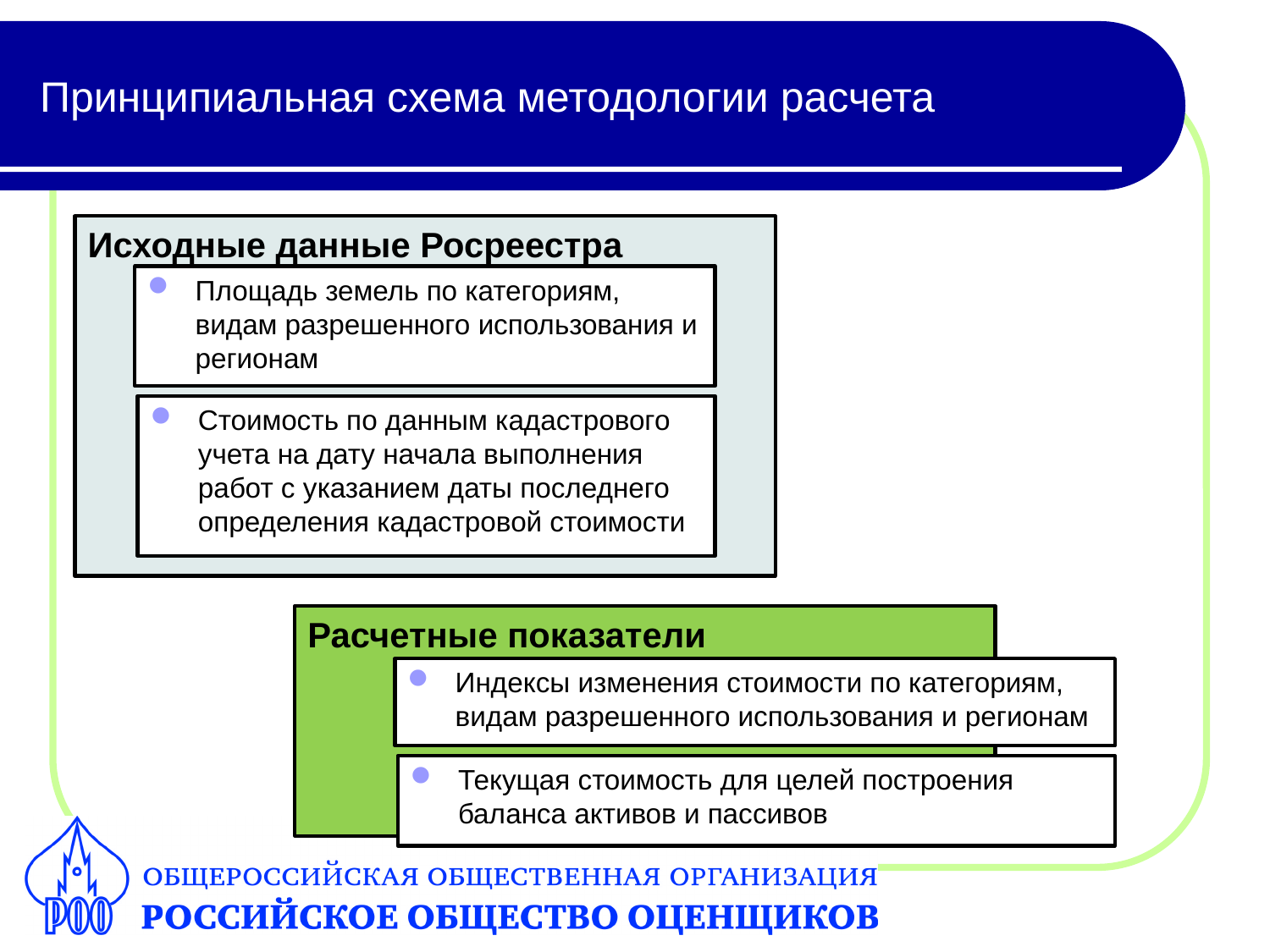

# Принципиальная схема методологии расчета
Исходные данные Росреестра

Площадь земель по категориям, видам разрешенного использования и регионам
Стоимость по данным кадастрового учета на дату начала выполнения работ с указанием даты последнего определения кадастровой стоимости
Расчетные показатели
Индексы изменения стоимости по категориям, видам разрешенного использования и регионам
Текущая стоимость для целей построения баланса активов и пассивов